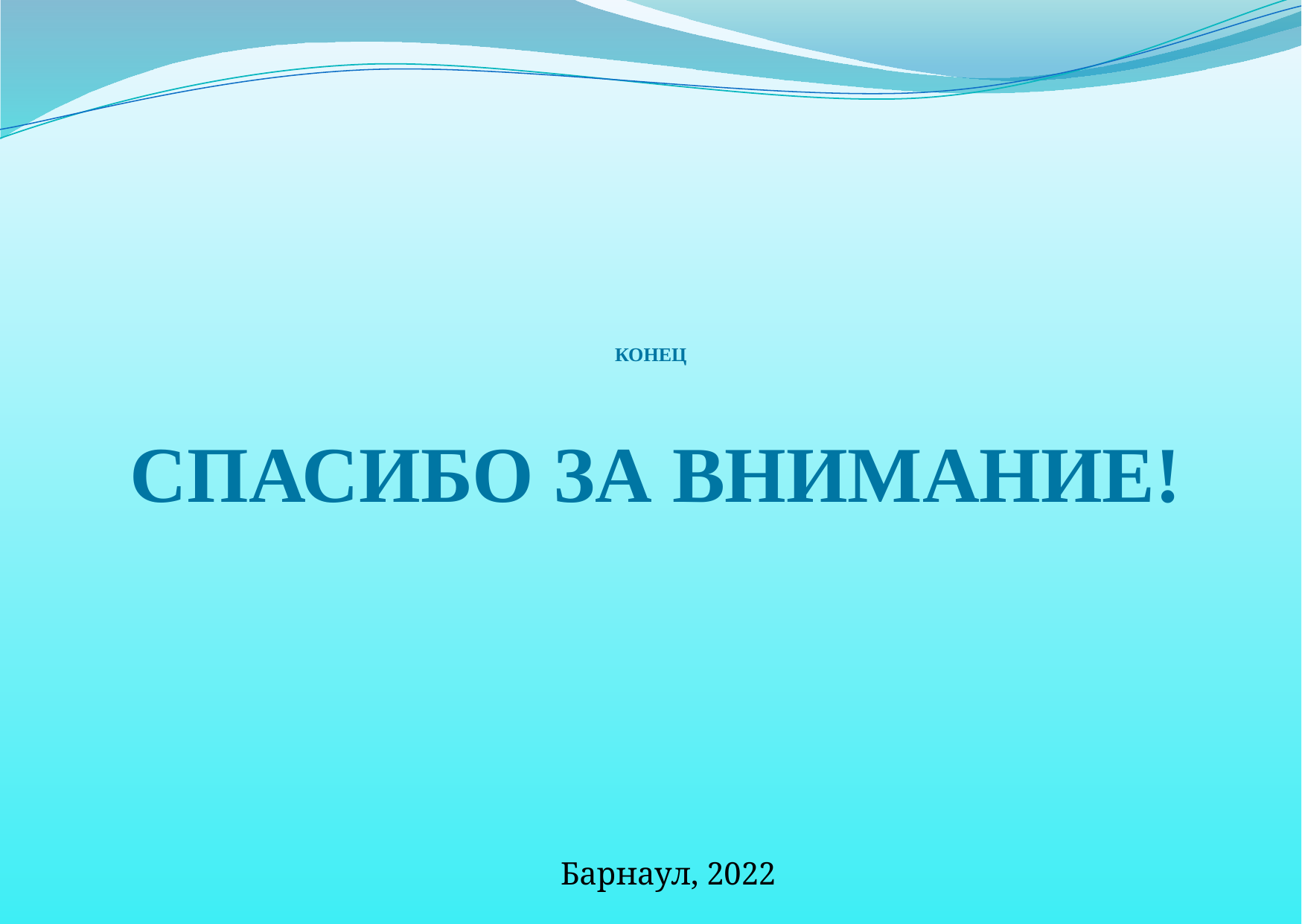

# КОНЕЦ
СПАСИБО ЗА ВНИМАНИЕ!
Барнаул, 2022